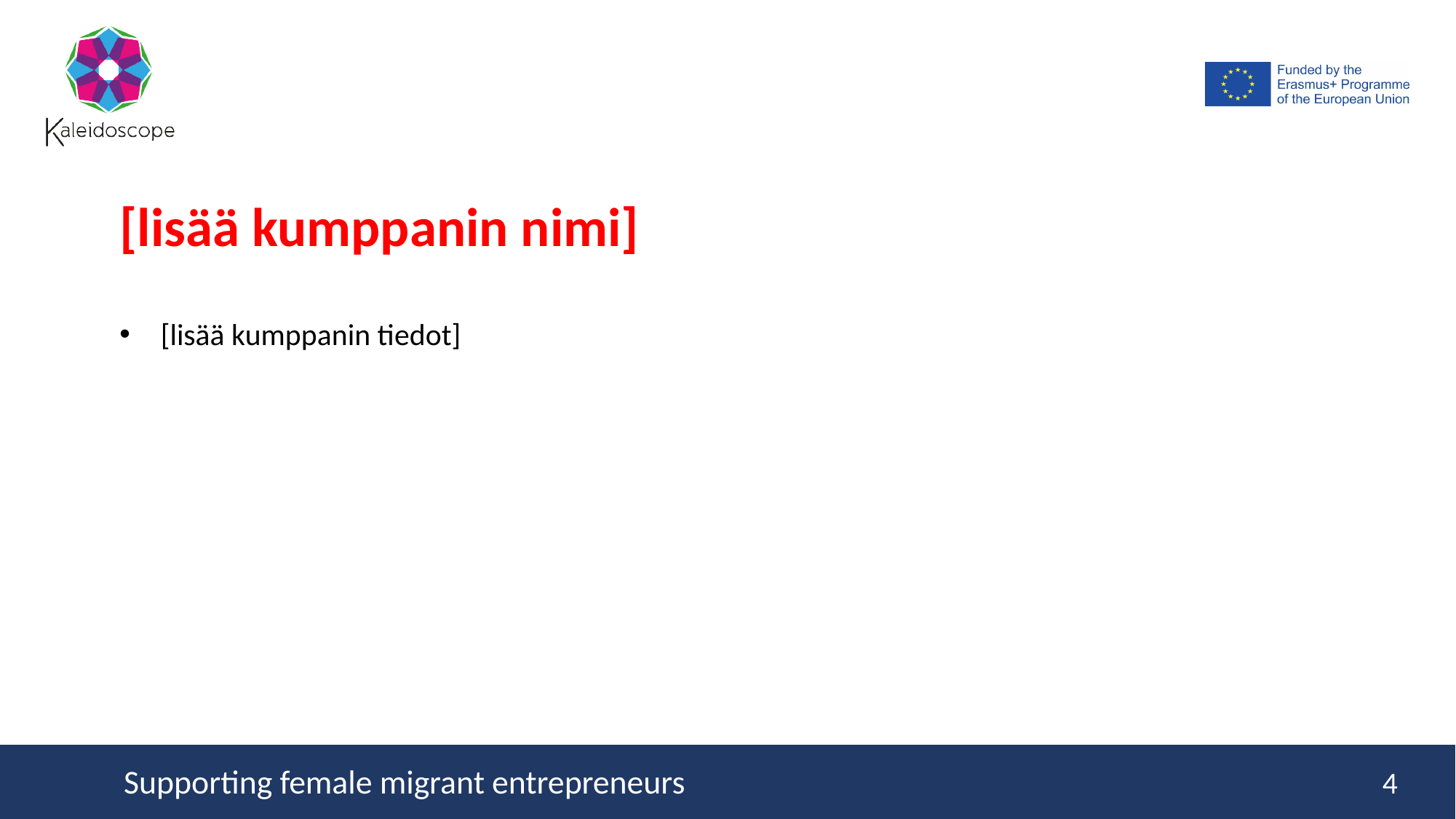

[lisää kumppanin nimi]
[lisää kumppanin tiedot]
4